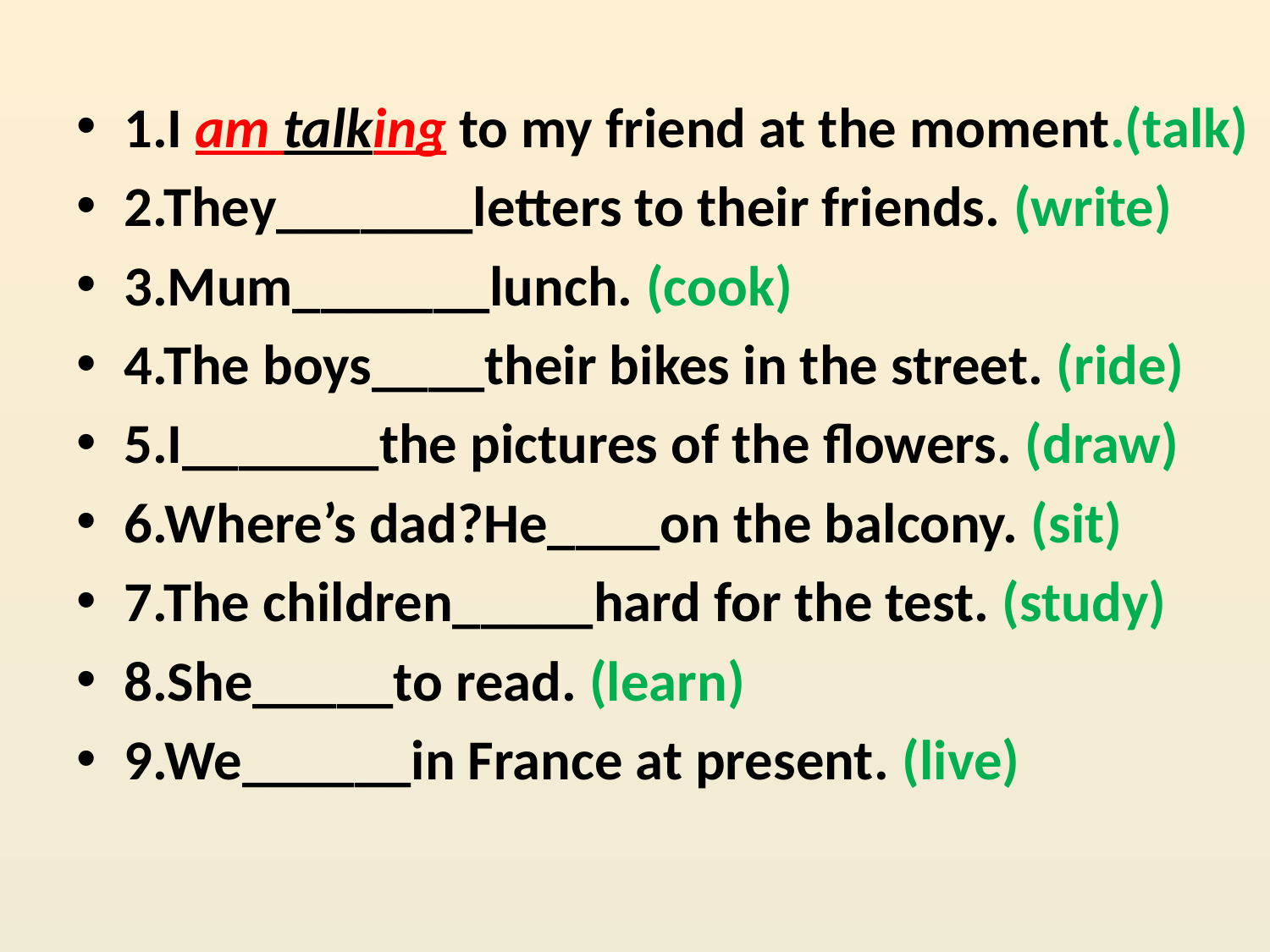

1.I am talking to my friend at the moment.(talk)
2.They_______letters to their friends. (write)
3.Mum_______lunch. (cook)
4.The boys____their bikes in the street. (ride)
5.I_______the pictures of the flowers. (draw)
6.Where’s dad?He____on the balcony. (sit)
7.The children_____hard for the test. (study)
8.She_____to read. (learn)
9.We______in France at present. (live)